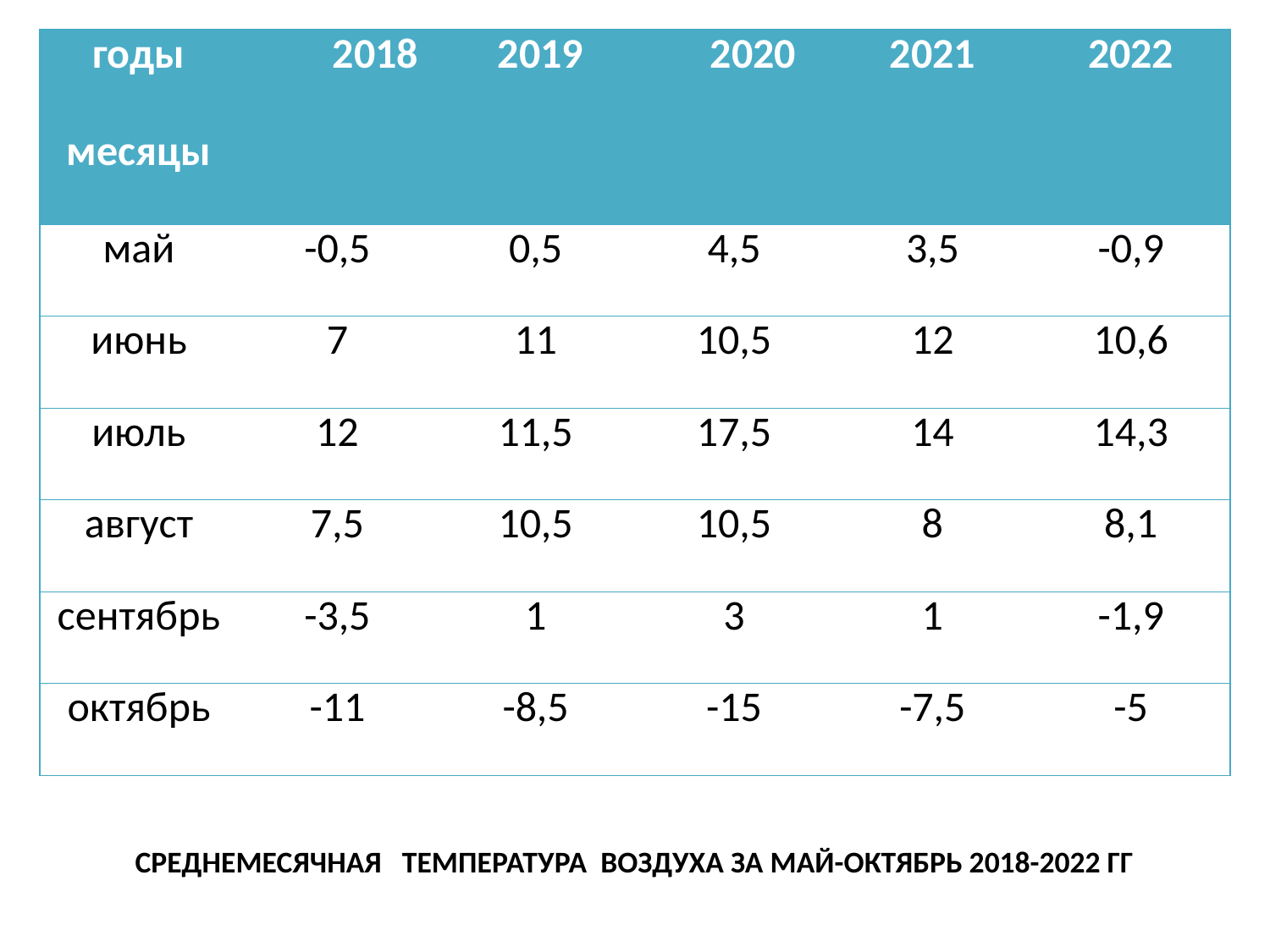

| годы месяцы | 2018 | 2019 | 2020 | 2021 | 2022 |
| --- | --- | --- | --- | --- | --- |
| май | -0,5 | 0,5 | 4,5 | 3,5 | -0,9 |
| июнь | 7 | 11 | 10,5 | 12 | 10,6 |
| июль | 12 | 11,5 | 17,5 | 14 | 14,3 |
| август | 7,5 | 10,5 | 10,5 | 8 | 8,1 |
| сентябрь | -3,5 | 1 | 3 | 1 | -1,9 |
| октябрь | -11 | -8,5 | -15 | -7,5 | -5 |
# Среднемесячная   температура  воздуха за май-октябрь 2018-2022 гг